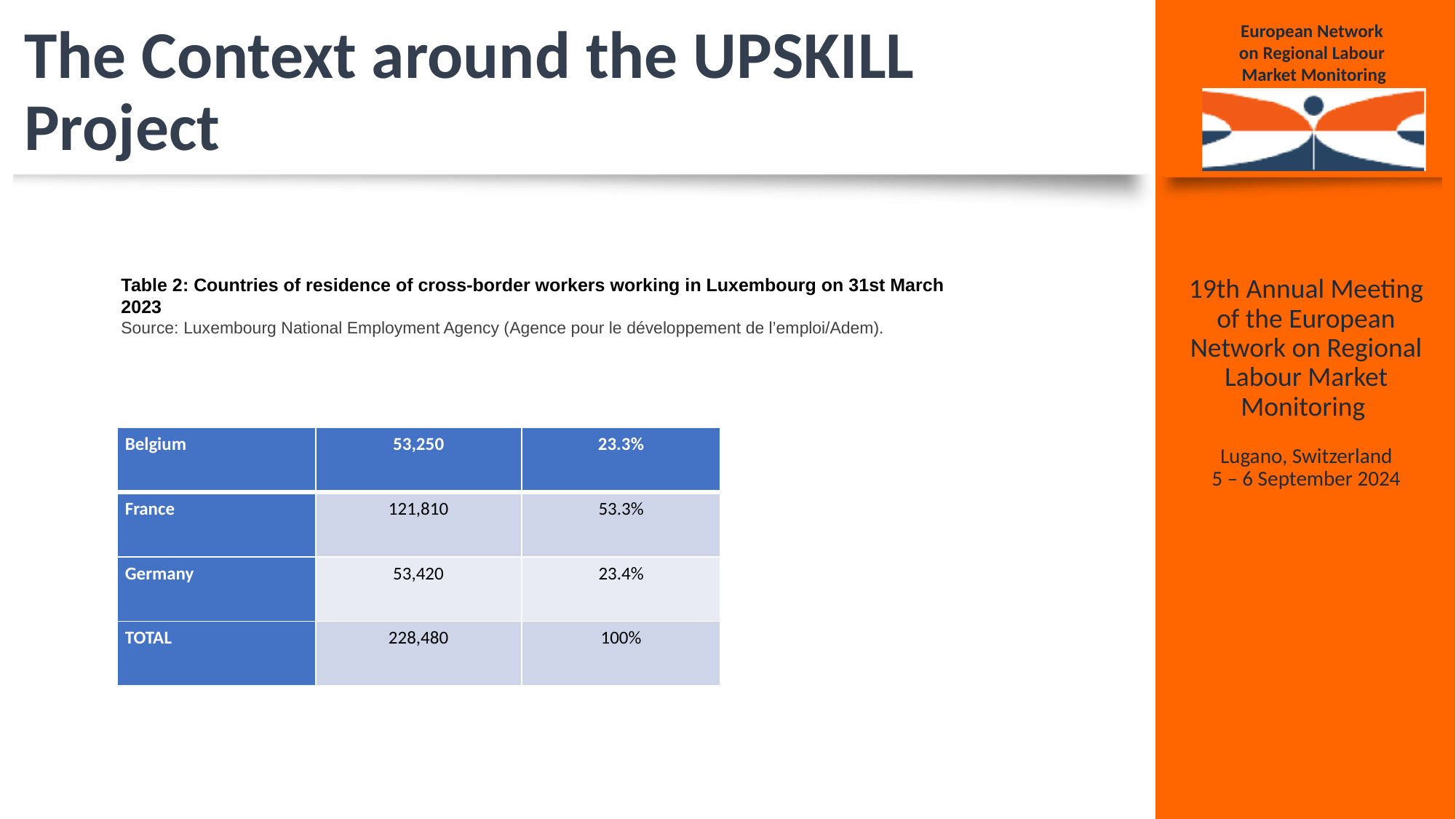

# The Context around the UPSKILL Project
Table 2: Countries of residence of cross-border workers working in Luxembourg on 31st March 2023
Source: Luxembourg National Employment Agency (Agence pour le développement de l’emploi/Adem).
| Belgium | 53,250 | 23.3% |
| --- | --- | --- |
| France | 121,810 | 53.3% |
| Germany | 53,420 | 23.4% |
| TOTAL | 228,480 | 100% |